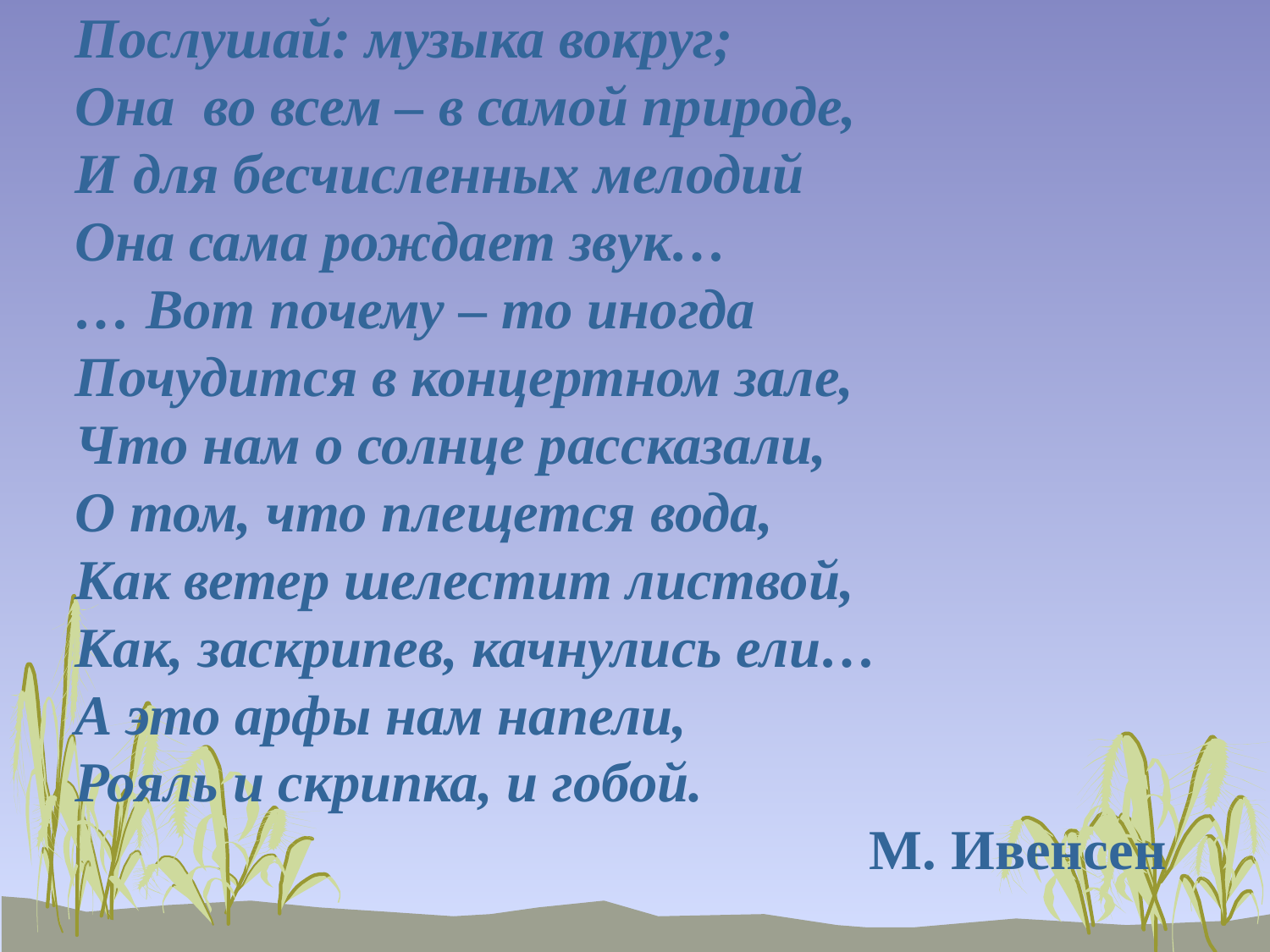

Послушай: музыка вокруг;
Она  во всем – в самой природе,
И для бесчисленных мелодий
Она сама рождает звук…
… Вот почему – то иногда
Почудится в концертном зале,
Что нам о солнце рассказали,
О том, что плещется вода,
Как ветер шелестит листвой,
Как, заскрипев, качнулись ели…
А это арфы нам напели,
Рояль и скрипка, и гобой.
                                                        М. Ивенсен